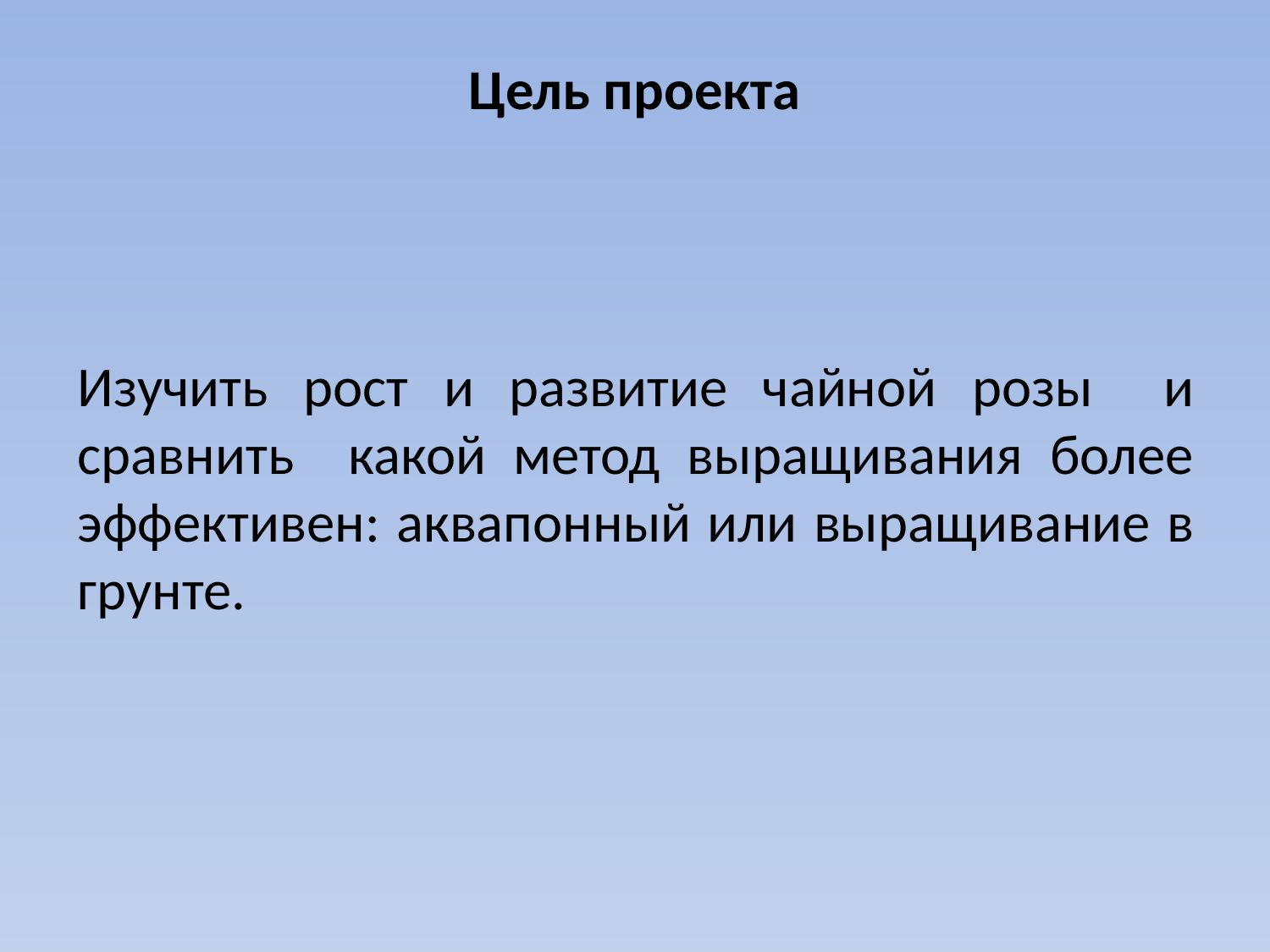

# Цель проекта

Изучить рост и развитие чайной розы  и сравнить  какой метод выращивания более эффективен: аквапонный или выращивание в грунте.